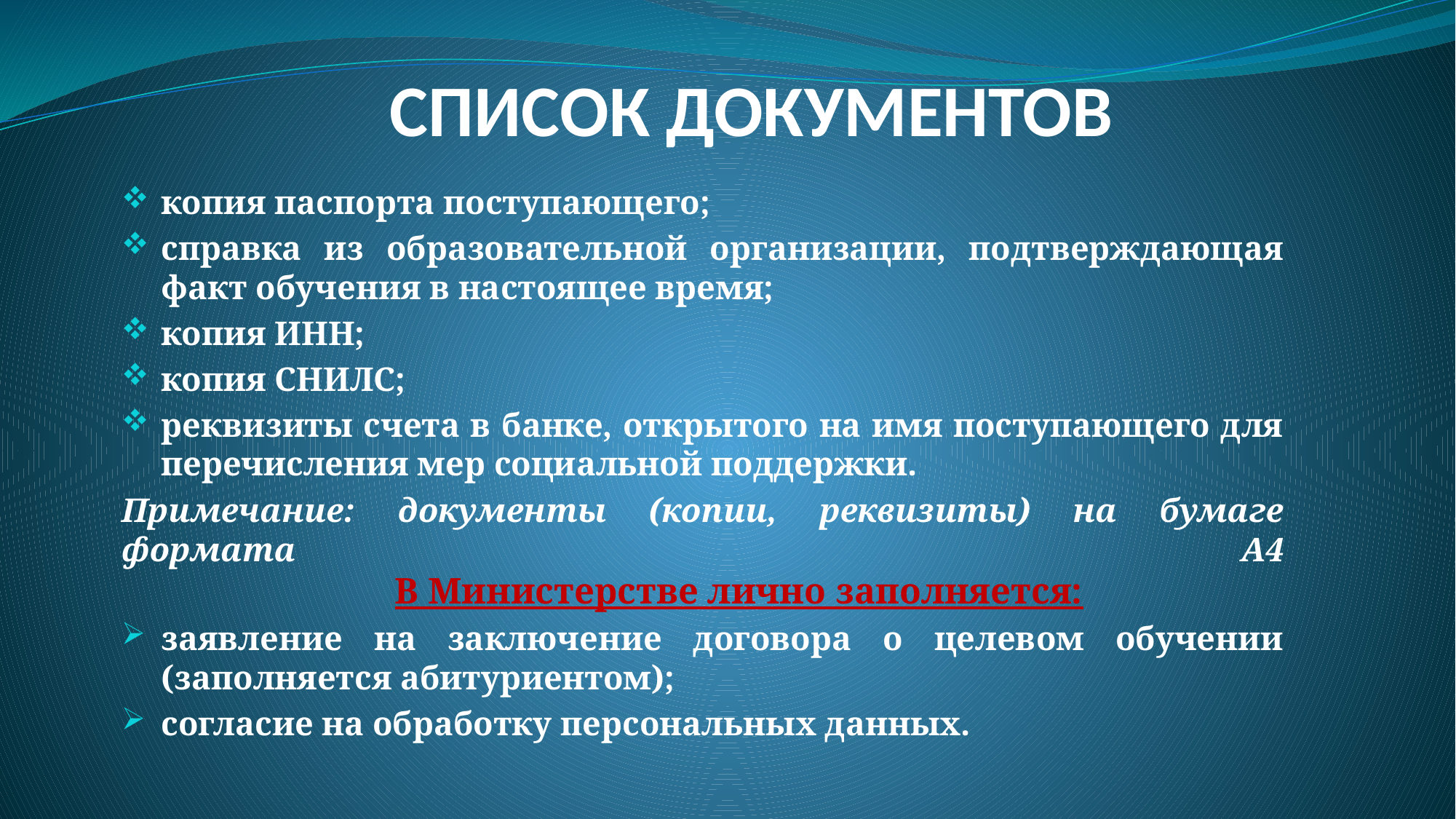

# СПИСОК ДОКУМЕНТОВ
копия паспорта поступающего;
справка из образовательной организации, подтверждающая факт обучения в настоящее время;
копия ИНН;
копия СНИЛС;
реквизиты счета в банке, открытого на имя поступающего для перечисления мер социальной поддержки.
Примечание: документы (копии, реквизиты) на бумаге формата А4
                                В Министерстве лично заполняется:
заявление на заключение договора о целевом обучении (заполняется абитуриентом);
согласие на обработку персональных данных.